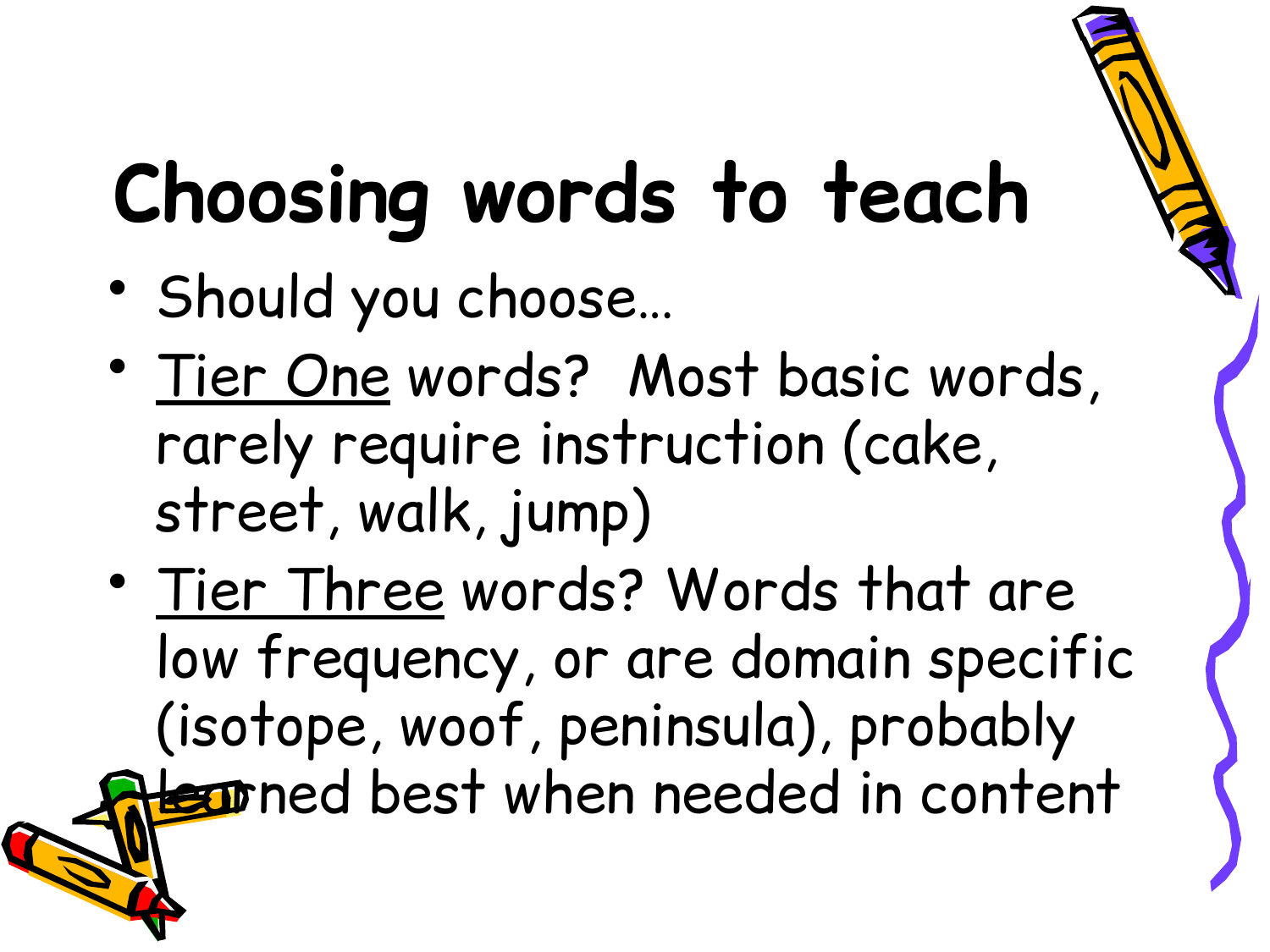

# Choosing words to teach
Should you choose…
Tier One words?  Most basic words, rarely require instruction (cake, street, walk, jump)
Tier Three words? Words that are low frequency, or are domain specific (isotope, woof, peninsula), probably learned best when needed in content